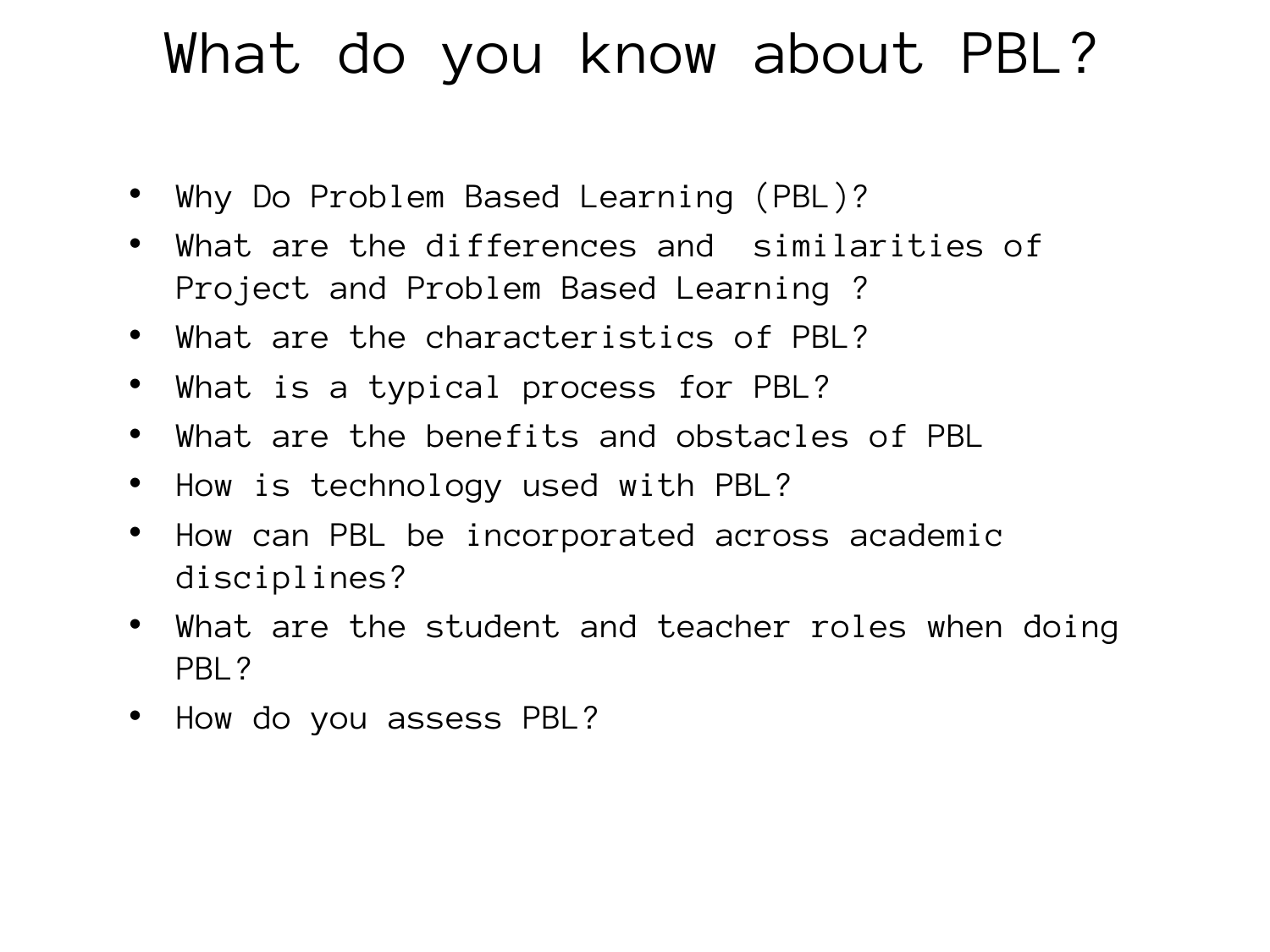

# What do you know about PBL?

Why Do Problem Based Learning (PBL)?
What are the differences and  similarities of Project and Problem Based Learning ?
What are the characteristics of PBL?
What is a typical process for PBL?
What are the benefits and obstacles of PBL
How is technology used with PBL?
How can PBL be incorporated across academic disciplines?
What are the student and teacher roles when doing PBL?
How do you assess PBL?